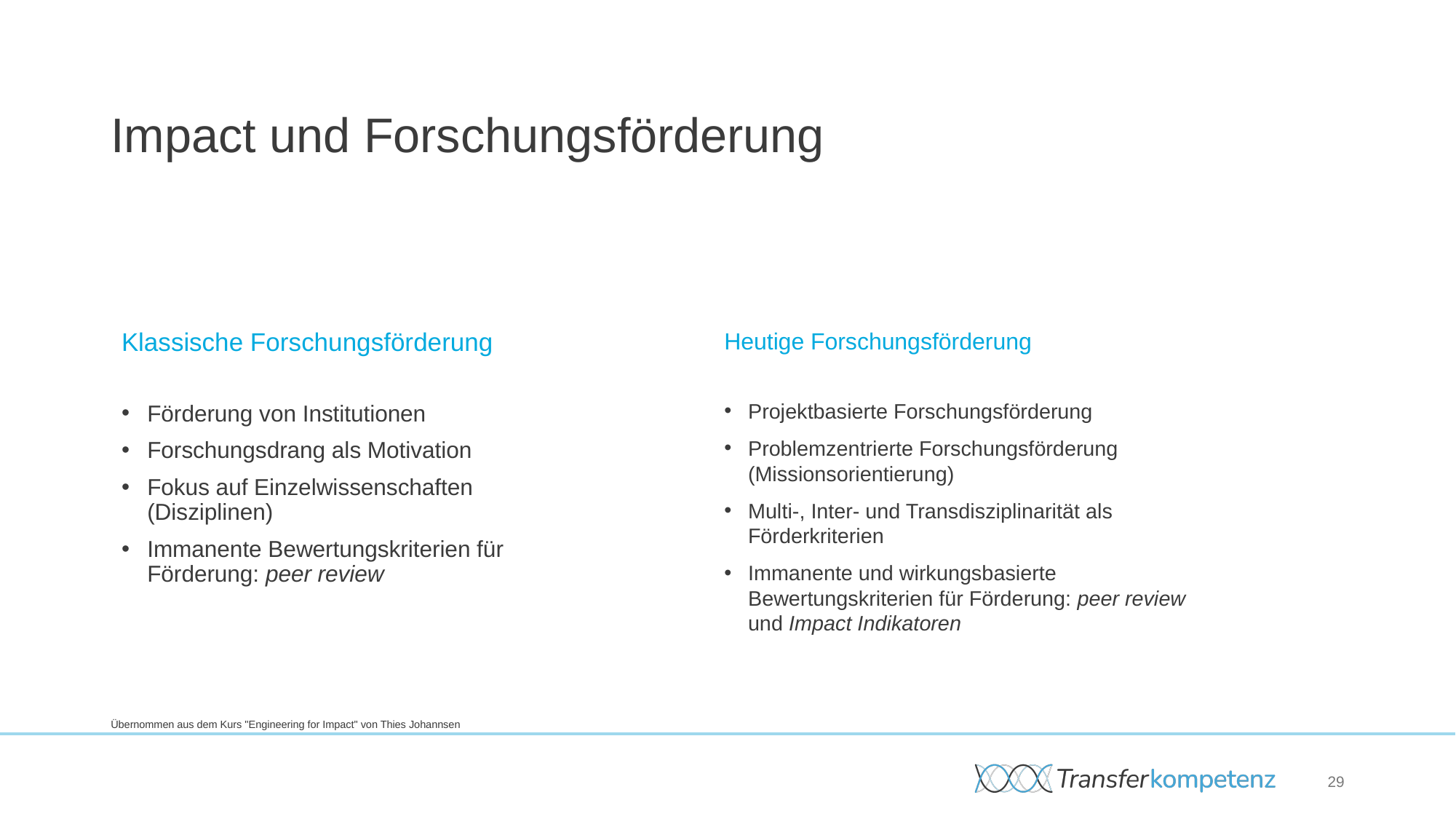

# Impact und Forschungsförderung

Klassische Forschungsförderung

Förderung von Institutionen
Forschungsdrang als Motivation
Fokus auf Einzelwissenschaften (Disziplinen)
Immanente Bewertungskriterien für Förderung: peer review

Heutige Forschungsförderung

Projektbasierte Forschungsförderung
Problemzentrierte Forschungsförderung (Missionsorientierung)
Multi-, Inter- und Transdisziplinarität als Förderkriterien
Immanente und wirkungsbasierte Bewertungskriterien für Förderung: peer review und Impact Indikatoren

Übernommen aus dem Kurs "Engineering for Impact" von Thies Johannsen
29